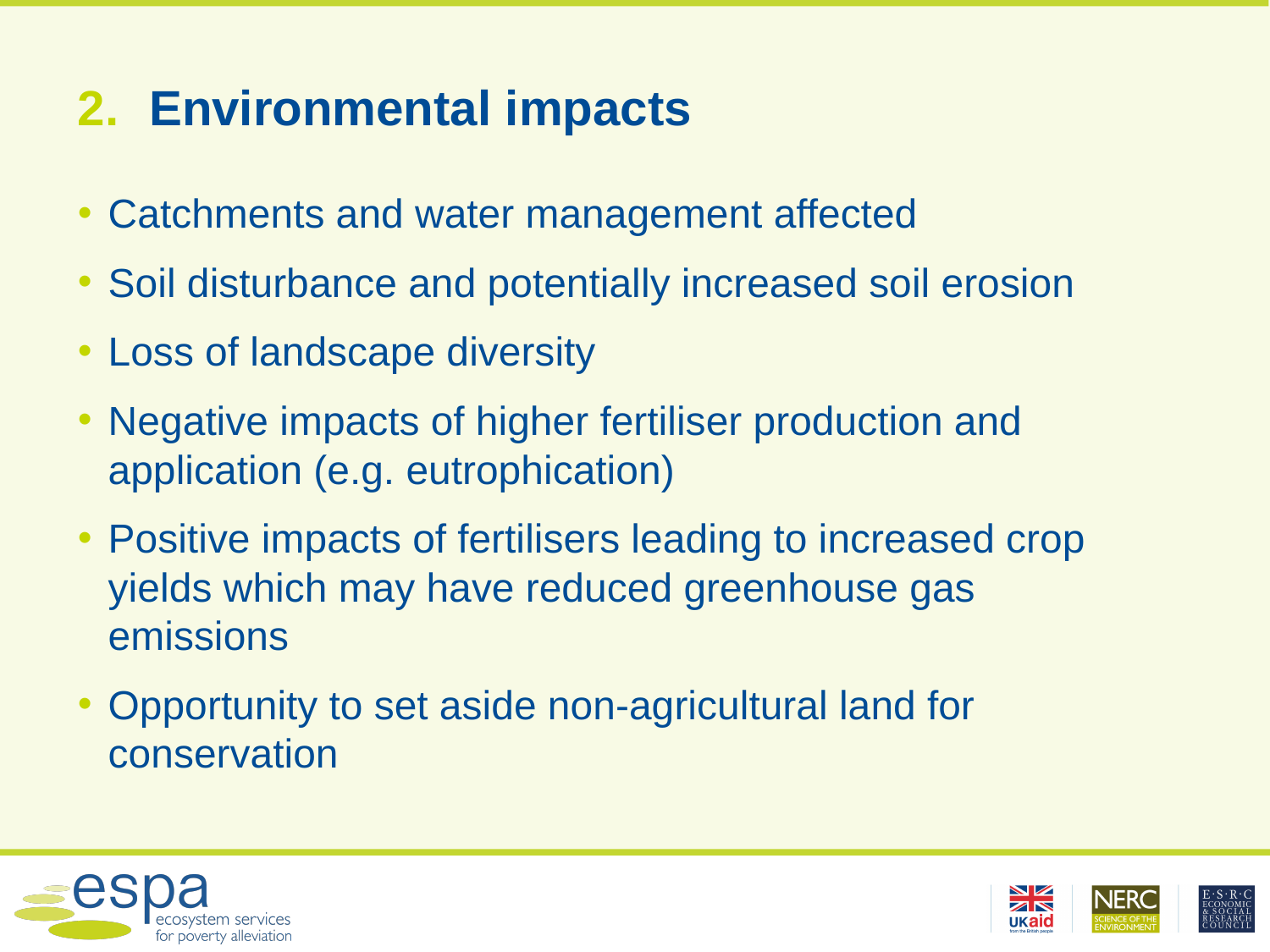

# Environmental impacts
Catchments and water management affected
Soil disturbance and potentially increased soil erosion
Loss of landscape diversity
Negative impacts of higher fertiliser production and application (e.g. eutrophication)
Positive impacts of fertilisers leading to increased crop yields which may have reduced greenhouse gas emissions
Opportunity to set aside non-agricultural land for conservation